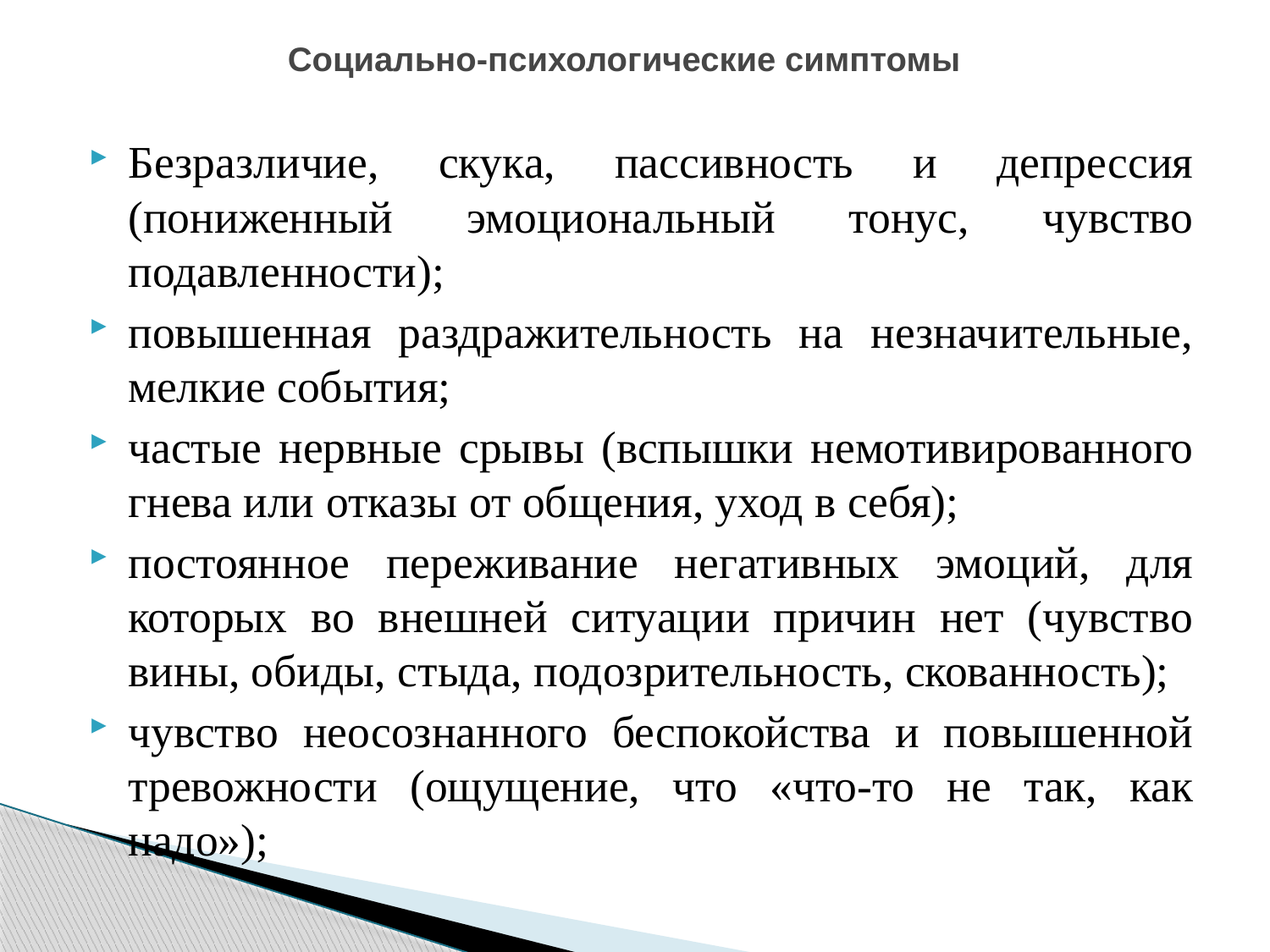

# Социально-психологические симптомы
Безразличие, скука, пассивность и депрессия (пониженный эмоциональный тонус, чувство подавленности);
повышенная раздражительность на незначительные, мелкие события;
частые нервные срывы (вспышки немотивированного гнева или отказы от общения, уход в себя);
постоянное переживание негативных эмоций, для которых во внешней ситуации причин нет (чувство вины, обиды, стыда, подозрительность, скованность);
чувство неосознанного беспокойства и повышенной тревожности (ощущение, что «что-то не так, как надо»);